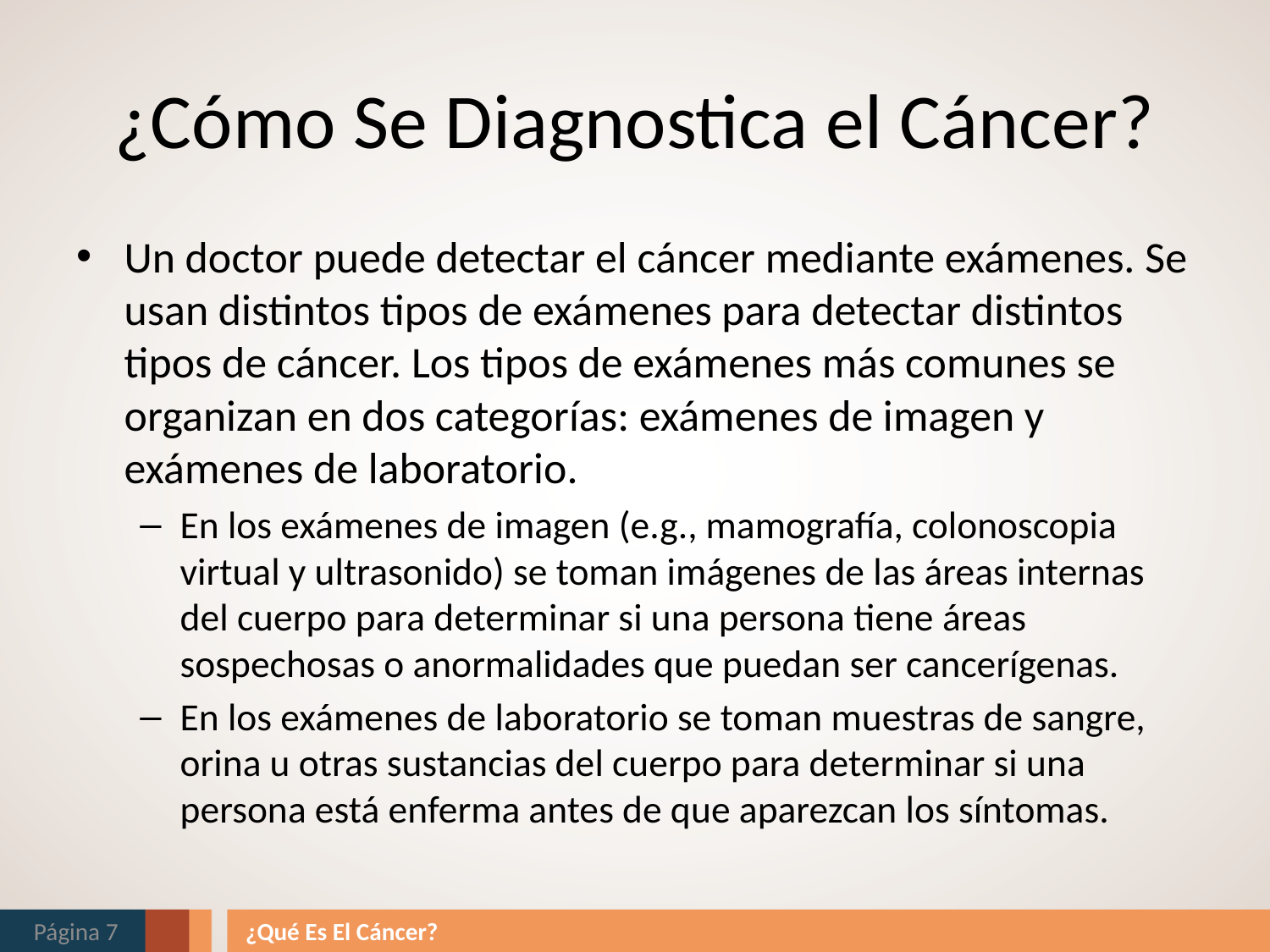

# ¿Cómo Se Diagnostica el Cáncer?
Un doctor puede detectar el cáncer mediante exámenes. Se usan distintos tipos de exámenes para detectar distintos tipos de cáncer. Los tipos de exámenes más comunes se organizan en dos categorías: exámenes de imagen y exámenes de laboratorio.
En los exámenes de imagen (e.g., mamografía, colonoscopia virtual y ultrasonido) se toman imágenes de las áreas internas del cuerpo para determinar si una persona tiene áreas sospechosas o anormalidades que puedan ser cancerígenas.
En los exámenes de laboratorio se toman muestras de sangre, orina u otras sustancias del cuerpo para determinar si una persona está enferma antes de que aparezcan los síntomas.
Página 7
¿Qué Es El Cáncer?